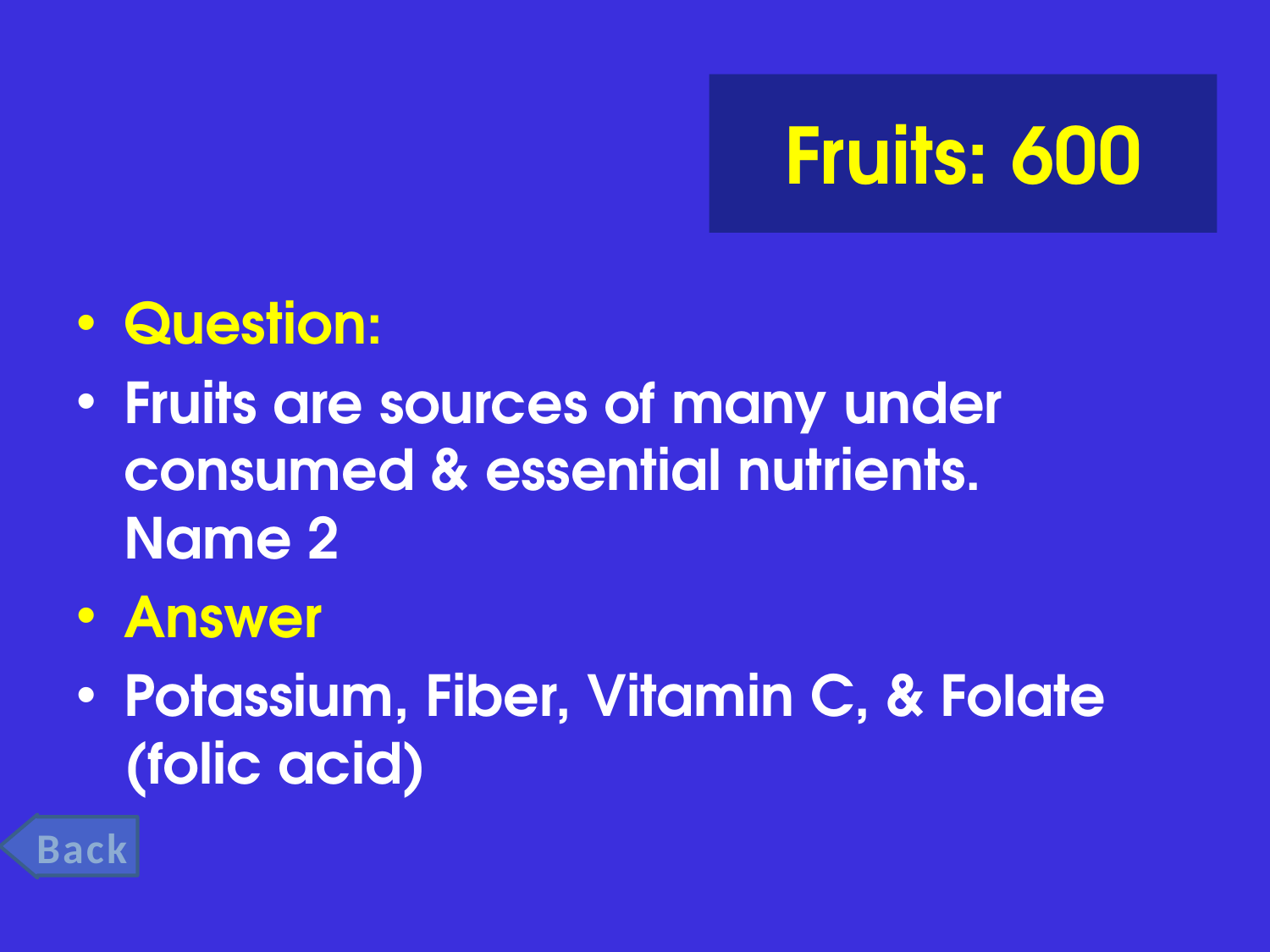

# Fruits: 600

Question:
Fruits are sources of many under consumed & essential nutrients.   Name 2
Answer
Potassium, Fiber, Vitamin C, & Folate (folic acid)

Back